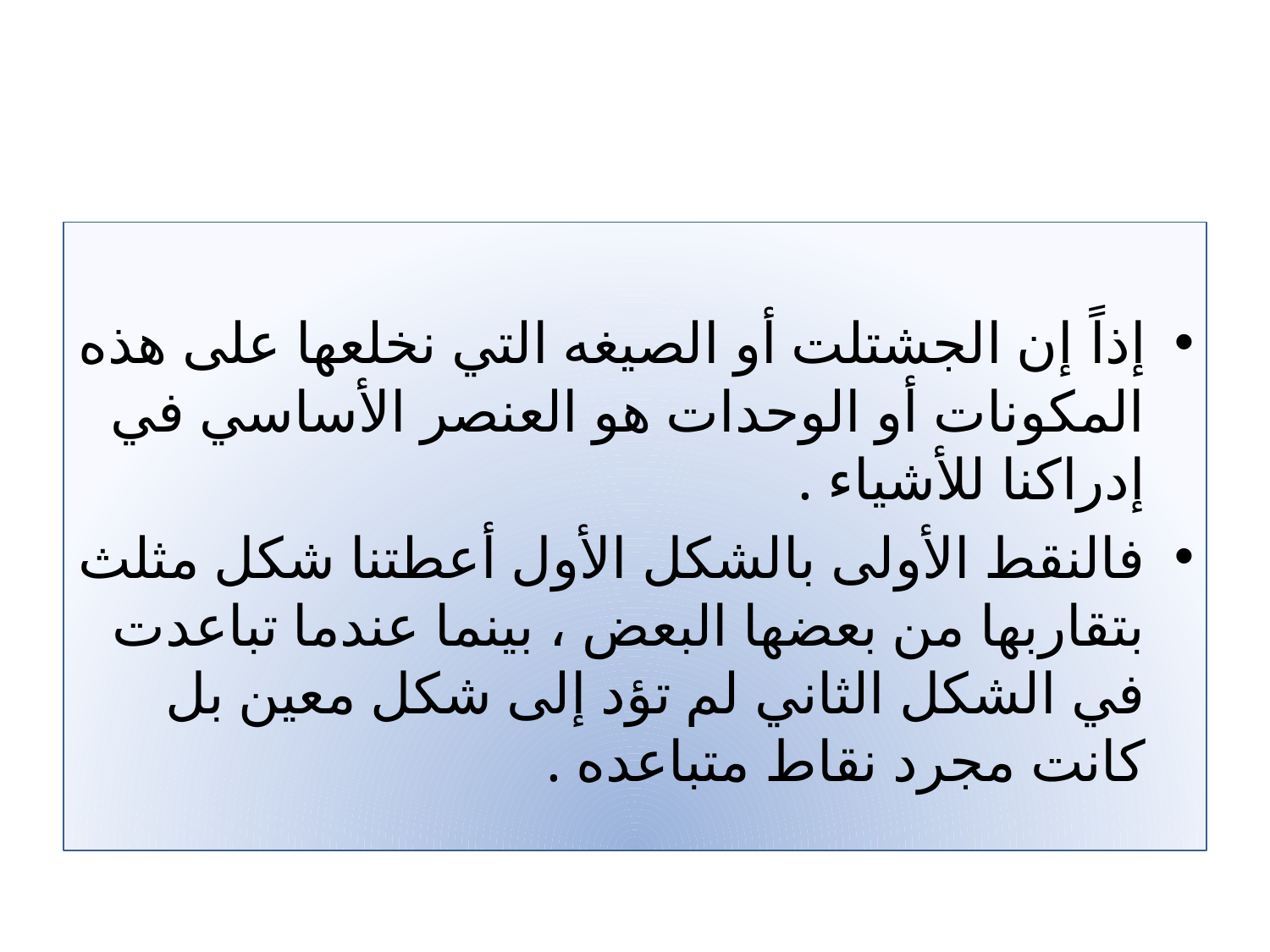

إذاً إن الجشتلت أو الصيغه التي نخلعها على هذه المكونات أو الوحدات هو العنصر الأساسي في إدراكنا للأشياء .
فالنقط الأولى بالشكل الأول أعطتنا شكل مثلث بتقاربها من بعضها البعض ، بينما عندما تباعدت في الشكل الثاني لم تؤد إلى شكل معين بل كانت مجرد نقاط متباعده .